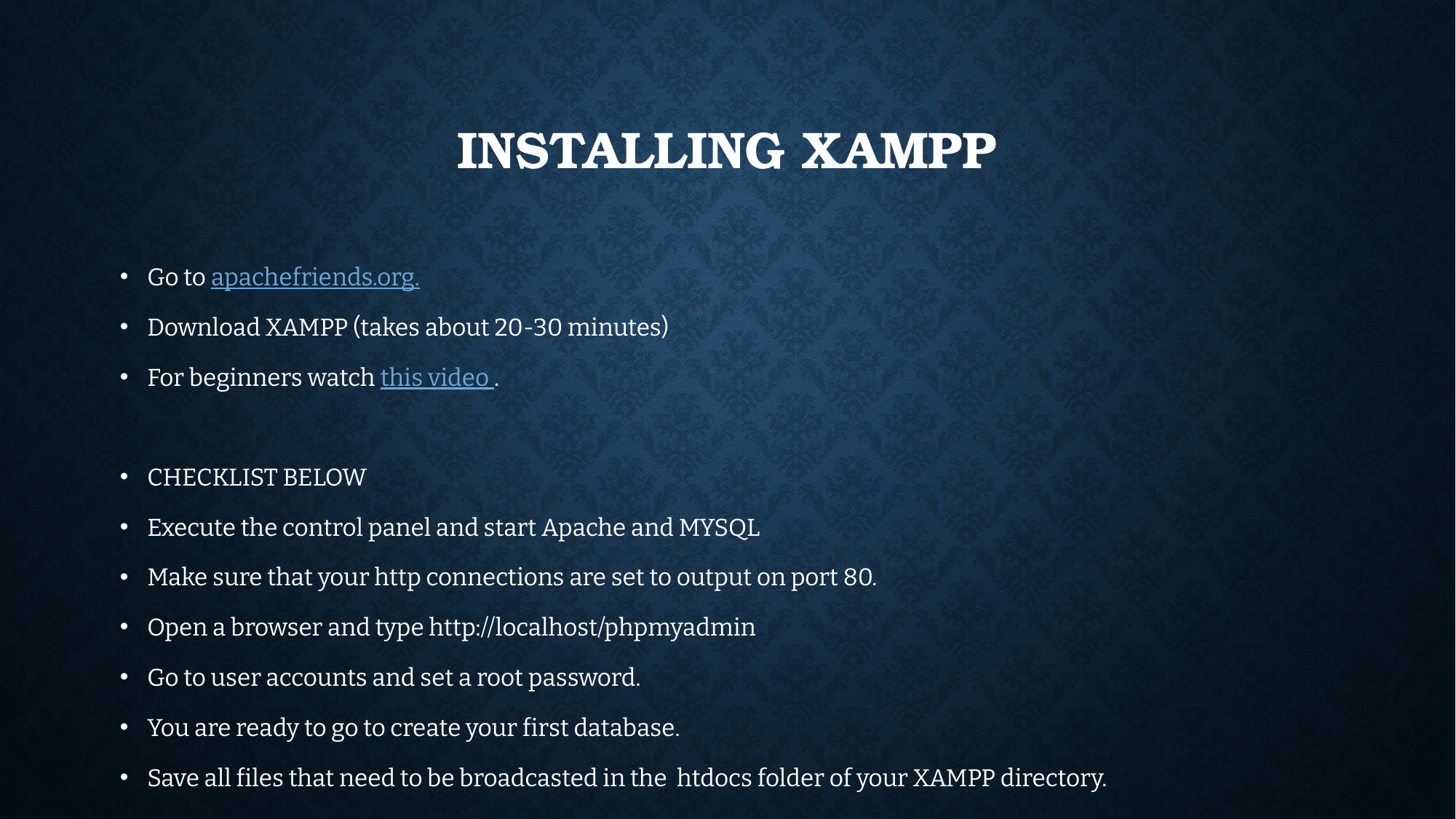

# INSTALLING XAMPP
Go to apachefriends.org.
Download XAMPP (takes about 20-30 minutes)
For beginners watch this video .

CHECKLIST BELOW
Execute the control panel and start Apache and MYSQL
Make sure that your http connections are set to output on port 80.
Open a browser and type http://localhost/phpmyadmin
Go to user accounts and set a root password.
You are ready to go to create your first database.
Save all files that need to be broadcasted in the  htdocs folder of your XAMPP directory.